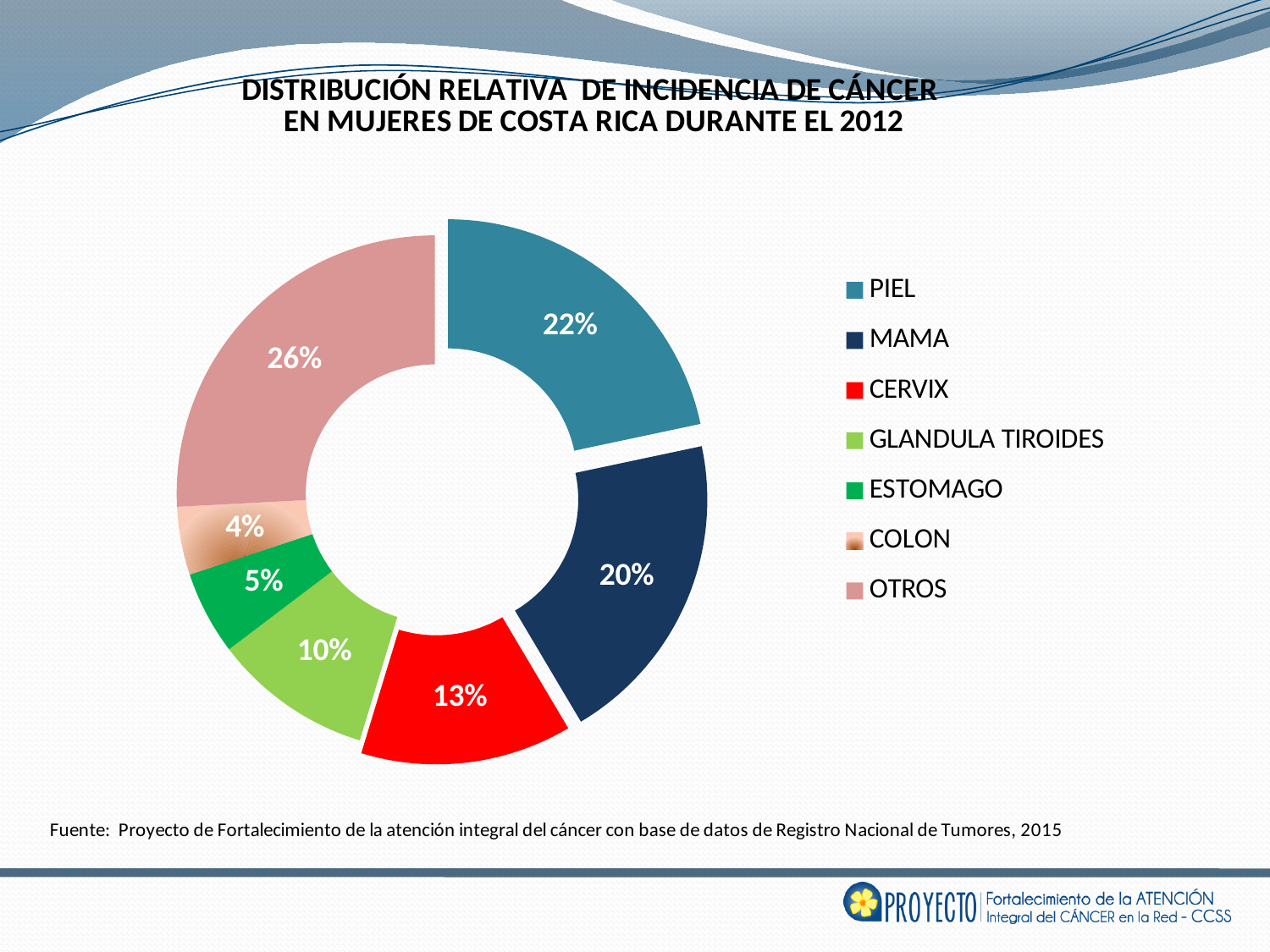

### Chart: DISTRIBUCIÓN RELATIVA  DE INCIDENCIA DE CÁNCER
EN MUJERES DE COSTA RICA DURANTE EL 2012

| Category |  |
|---|---|
| PIEL | 1123.0 |
| MAMA | 1026.0 |
| CERVIX | 685.0 |
| GLANDULA TIROIDES | 517.0 |
| ESTOMAGO | 271.0 |
| COLON | 221.0 |
| OTROS | 1338.0 |